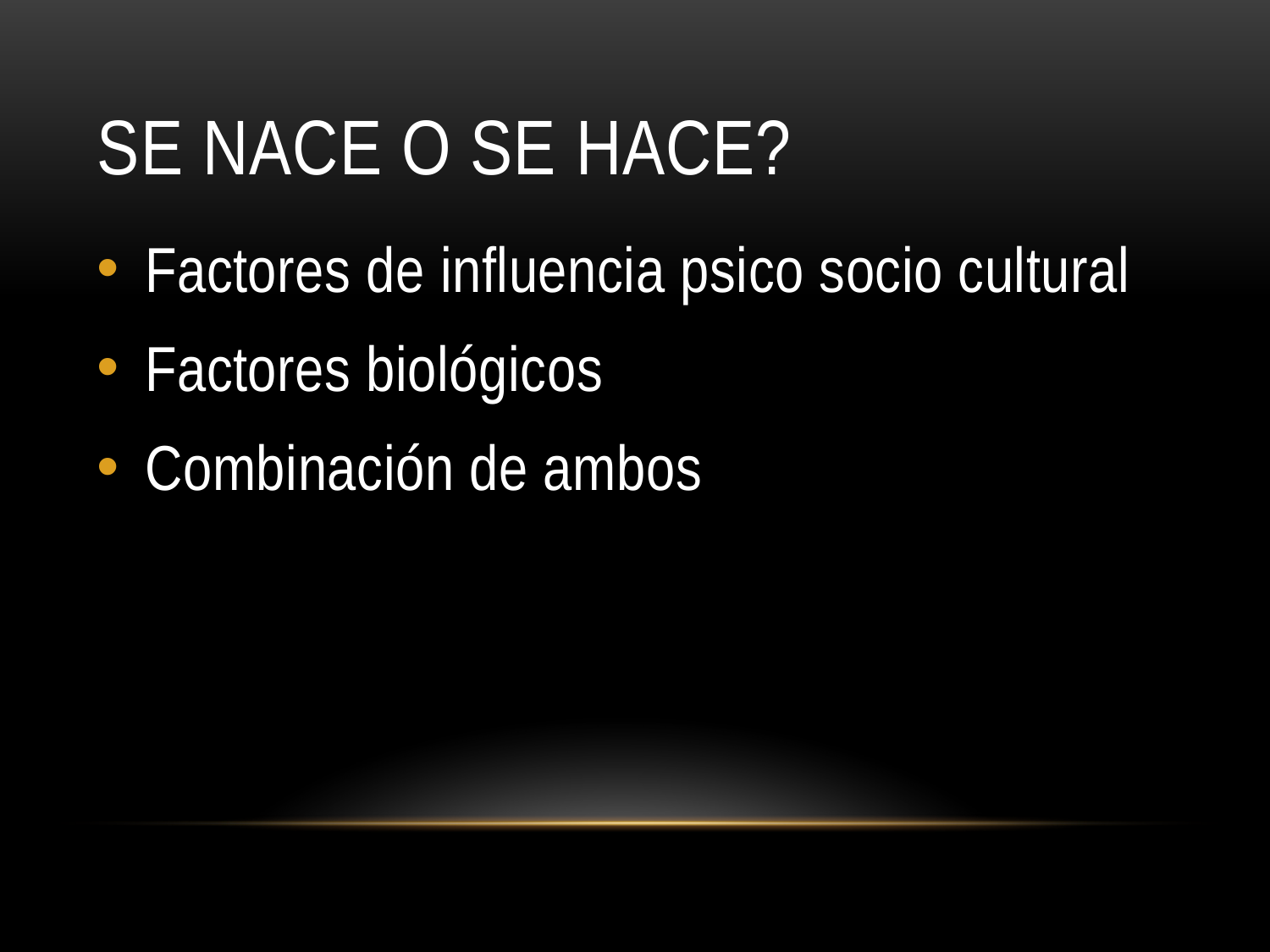

# Se nace o se hace?
Factores de influencia psico socio cultural
Factores biológicos
Combinación de ambos